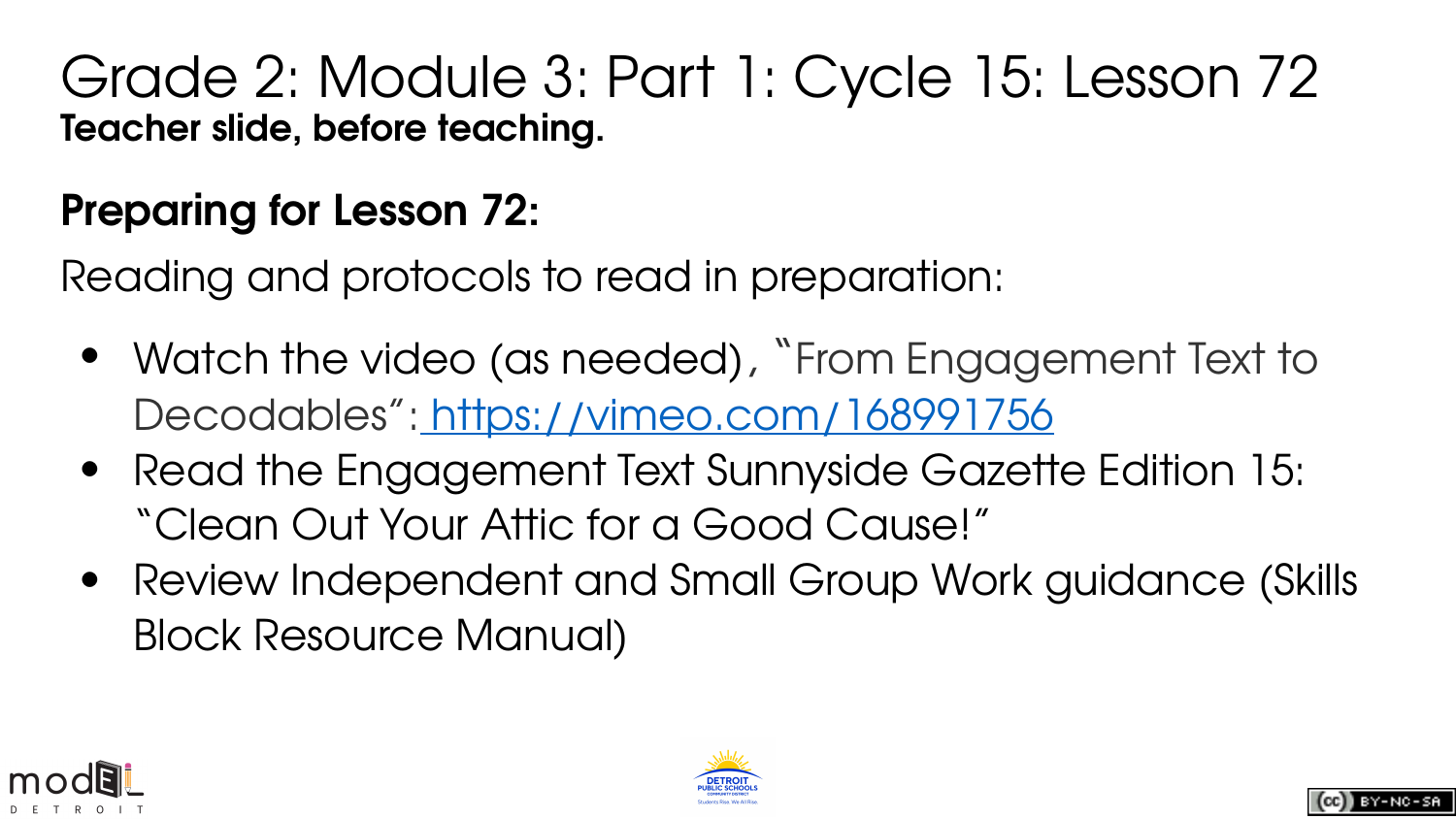

# Grade 2: Module 3: Part 1: Cycle 15: Lesson 72
Teacher slide, before teaching.
Preparing for Lesson 72:
Reading and protocols to read in preparation:
Watch the video (as needed), “From Engagement Text to Decodables”: https://vimeo.com/168991756
Read the Engagement Text Sunnyside Gazette Edition 15: “Clean Out Your Attic for a Good Cause!”
Review Independent and Small Group Work guidance (Skills Block Resource Manual)